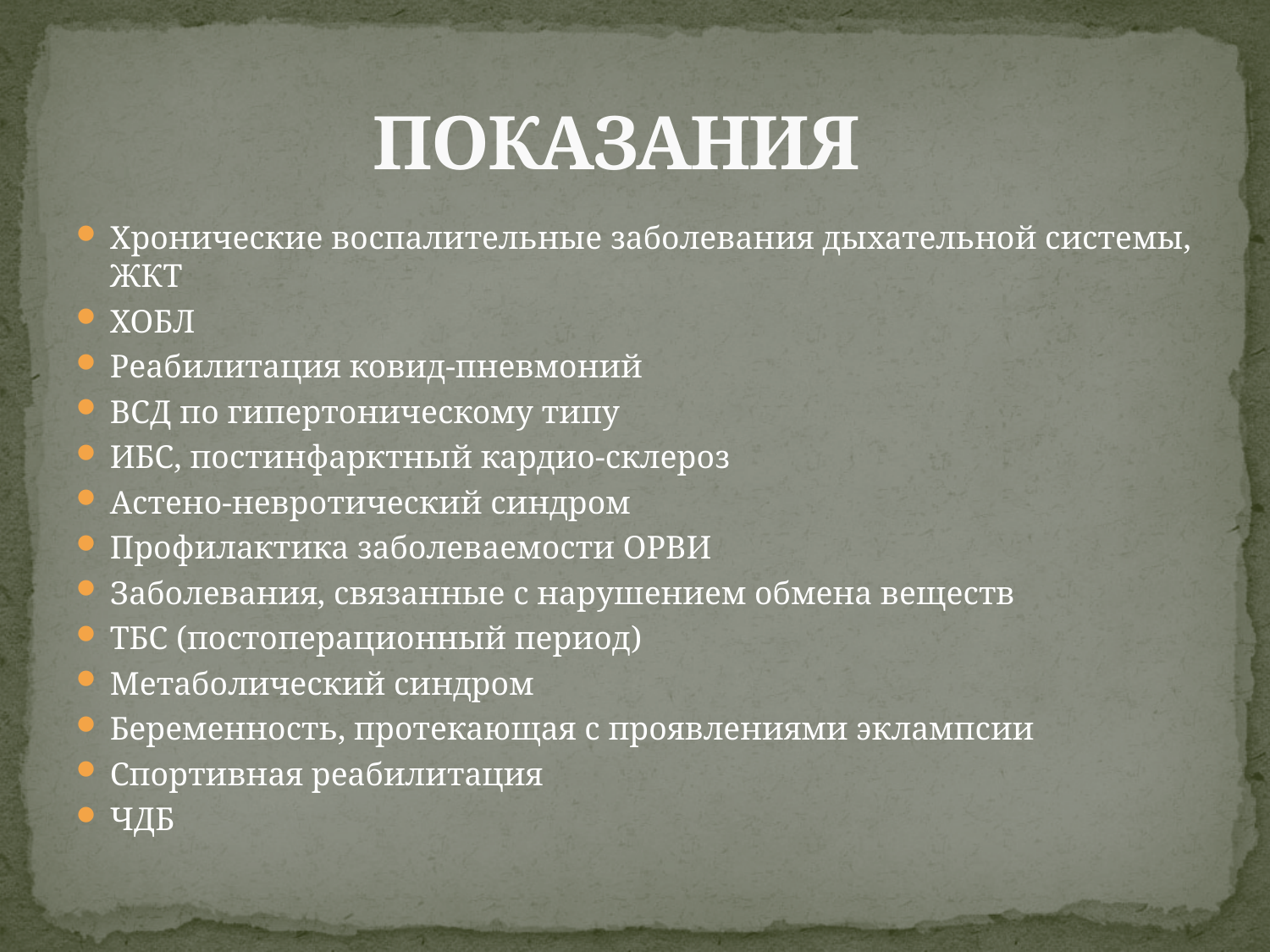

# ПОКАЗАНИЯ
Хронические воспалительные заболевания дыхательной системы, ЖКТ
ХОБЛ
Реабилитация ковид-пневмоний
ВСД по гипертоническому типу
ИБС, постинфарктный кардио-склероз
Астено-невротический синдром
Профилактика заболеваемости ОРВИ
Заболевания, связанные с нарушением обмена веществ
ТБС (постоперационный период)
Метаболический синдром
Беременность, протекающая с проявлениями эклампсии
Спортивная реабилитация
ЧДБ